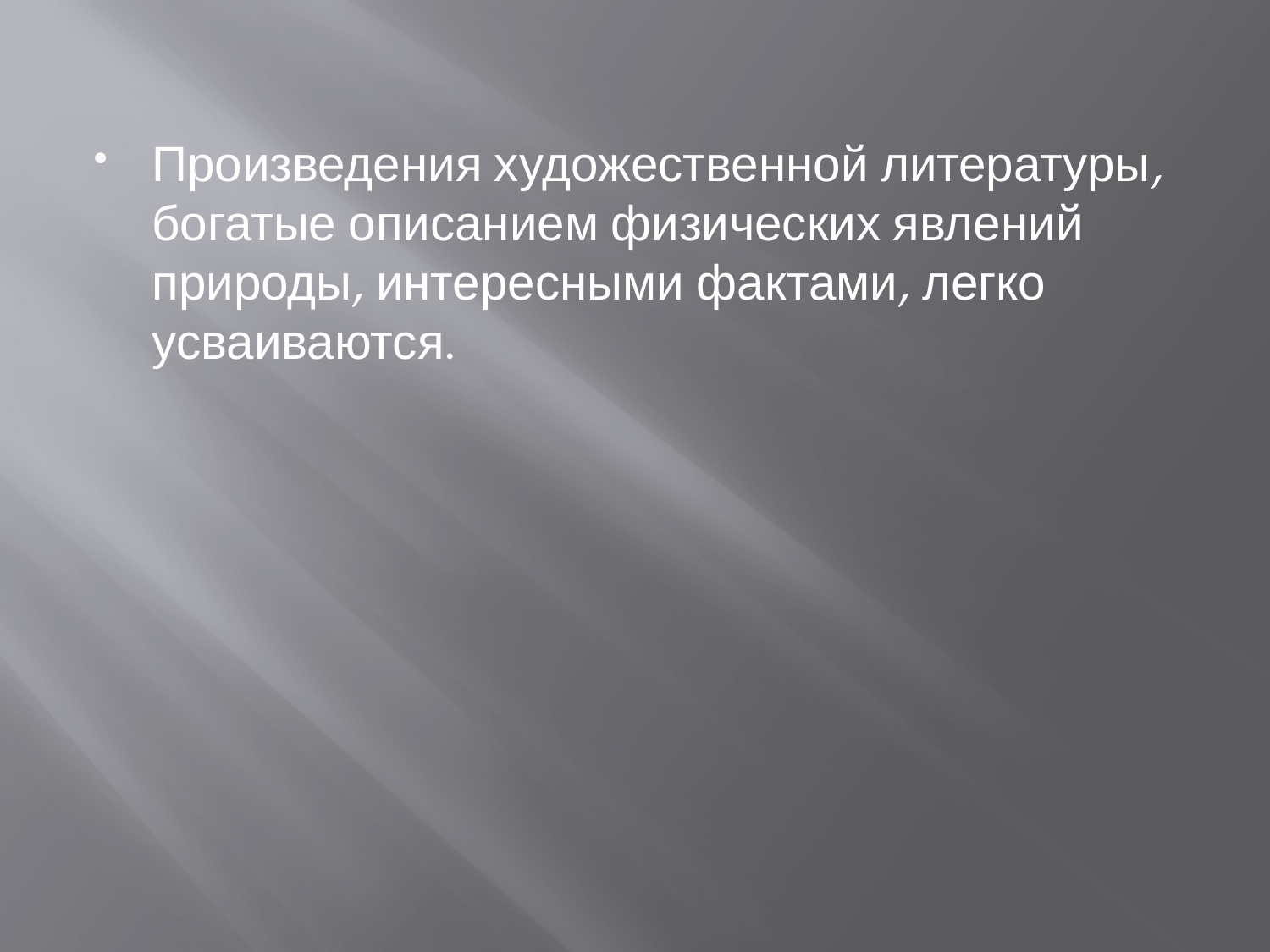

Произведения художественной литературы, богатые описанием физических явлений природы, интересными фактами, легко усваиваются.